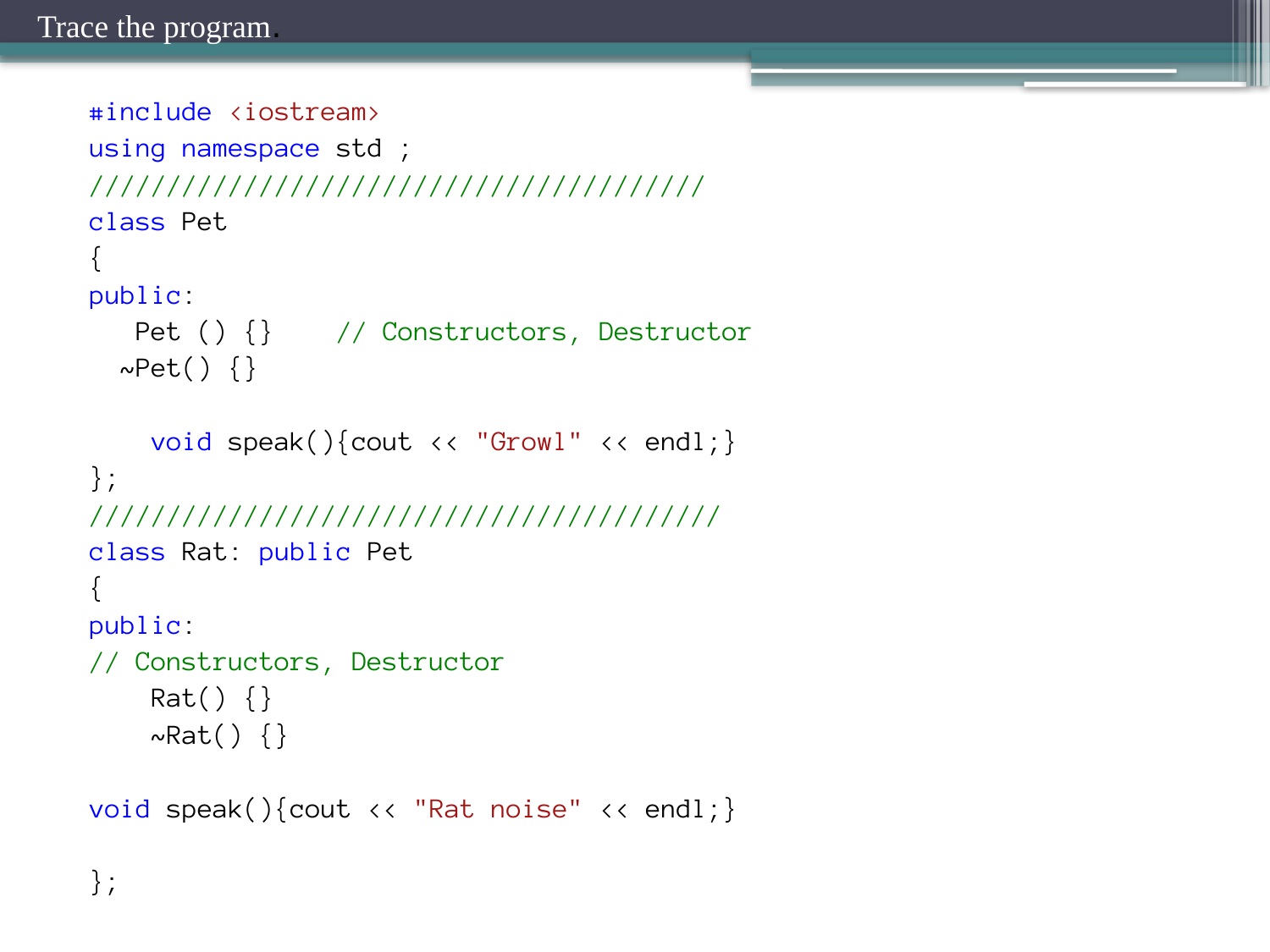

Trace the program.
#include <iostream>
using namespace std ;
////////////////////////////////////////
class Pet
{
public:
   Pet () {}    // Constructors, Destructor
  ~Pet() {}

    void speak(){cout << "Growl" << endl;}
};
/////////////////////////////////////////
class Rat: public Pet
{
public:
// Constructors, Destructor
    Rat() {}
    ~Rat() {}

void speak(){cout << "Rat noise" << endl;}

};